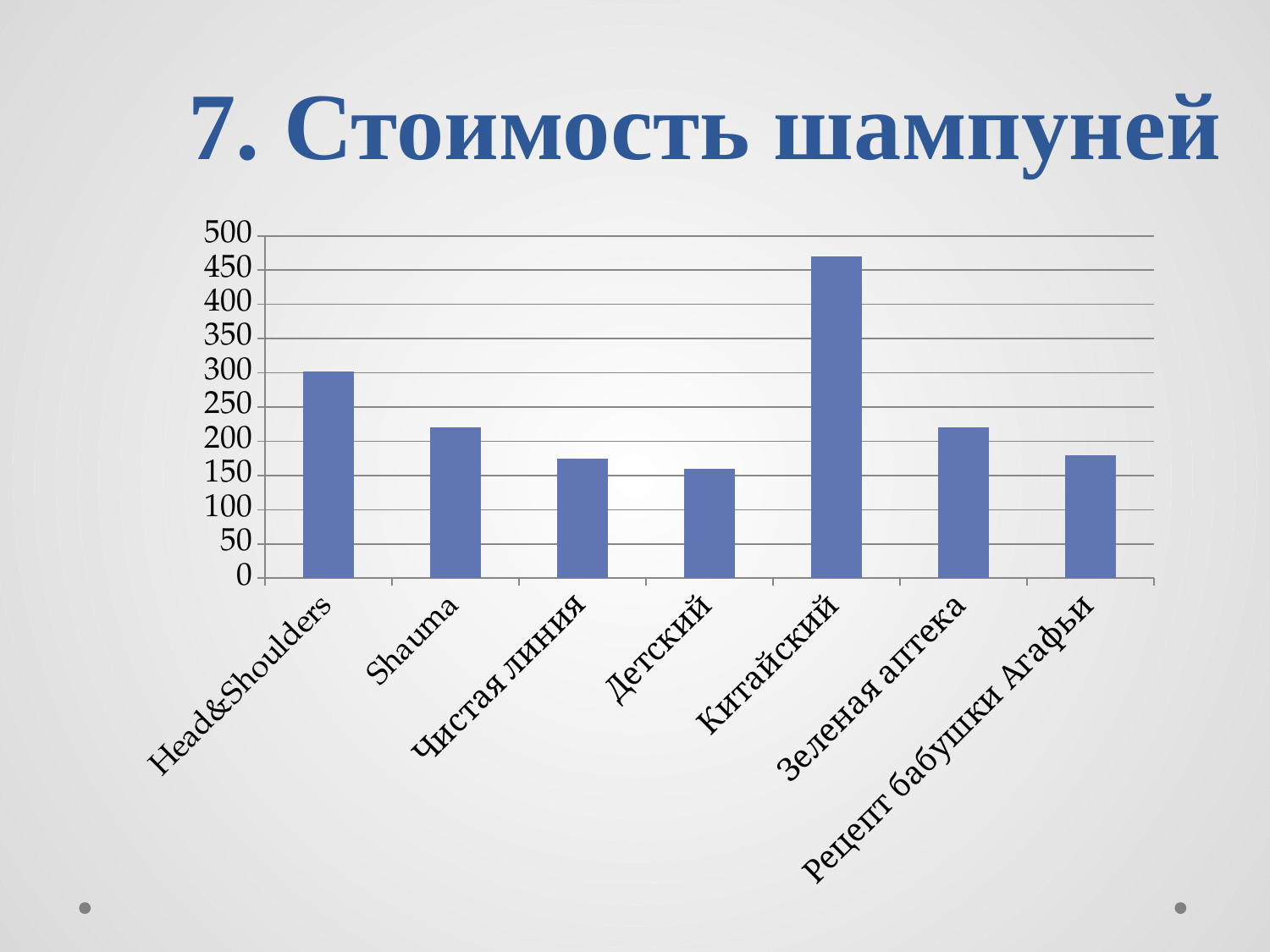

# 7. Стоимость шампуней

### Chart

| Category | Столбец1 |
|---|---|
| Head&Shoulders | 302.0 |
| Shauma | 220.0 |
| Чистая линия | 175.0 |
| Детский | 160.0 |
| Китайский | 470.0 |
| Зеленая аптека | 220.0 |
| Рецепт бабушки Агафьи | 180.0 |